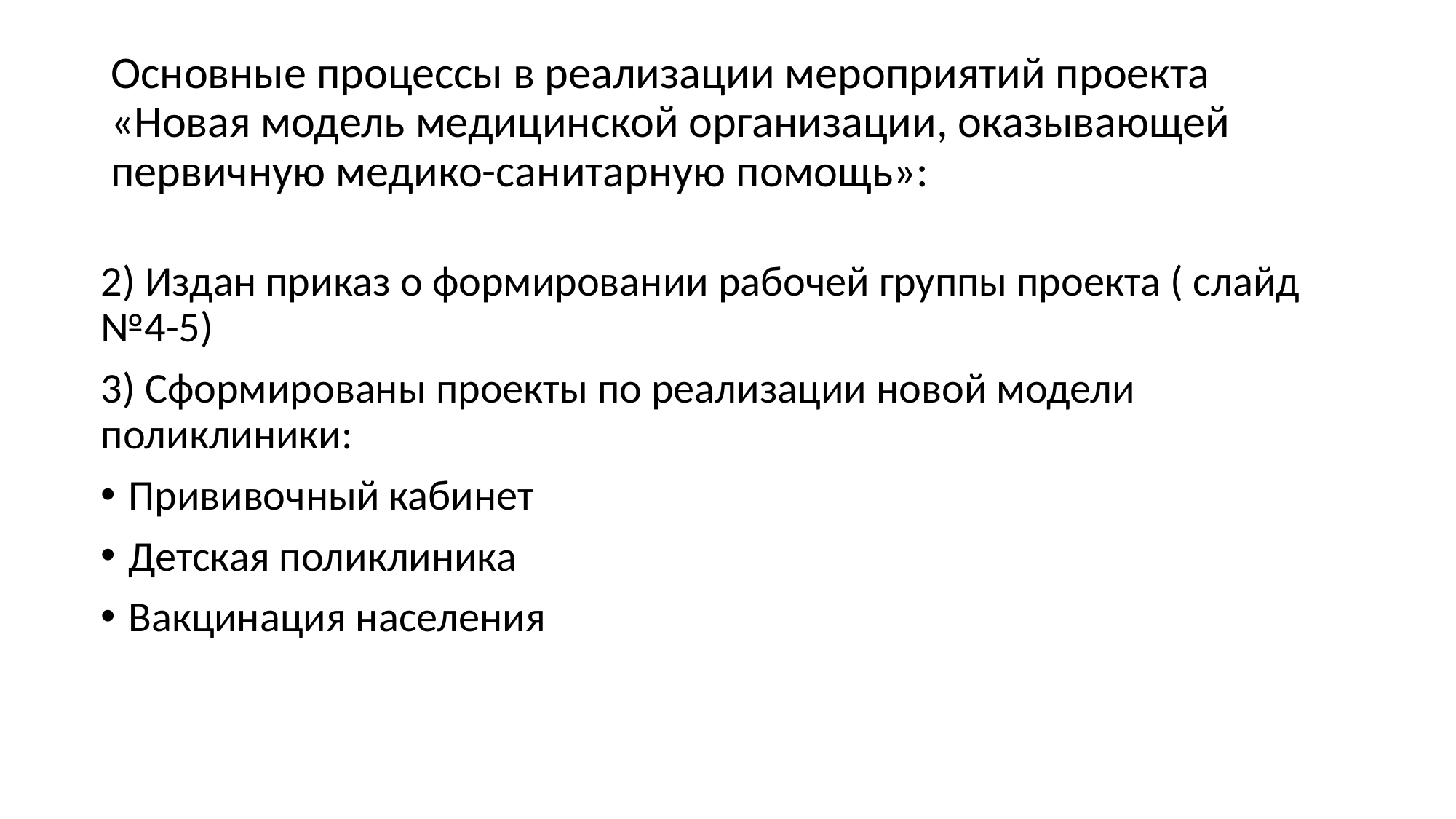

# Основные процессы в реализации мероприятий проекта «Новая модель медицинской организации, оказывающей первичную медико-санитарную помощь»:
2) Издан приказ о формировании рабочей группы проекта ( слайд №4-5)
3) Сформированы проекты по реализации новой модели поликлиники:
Прививочный кабинет
Детская поликлиника
Вакцинация населения